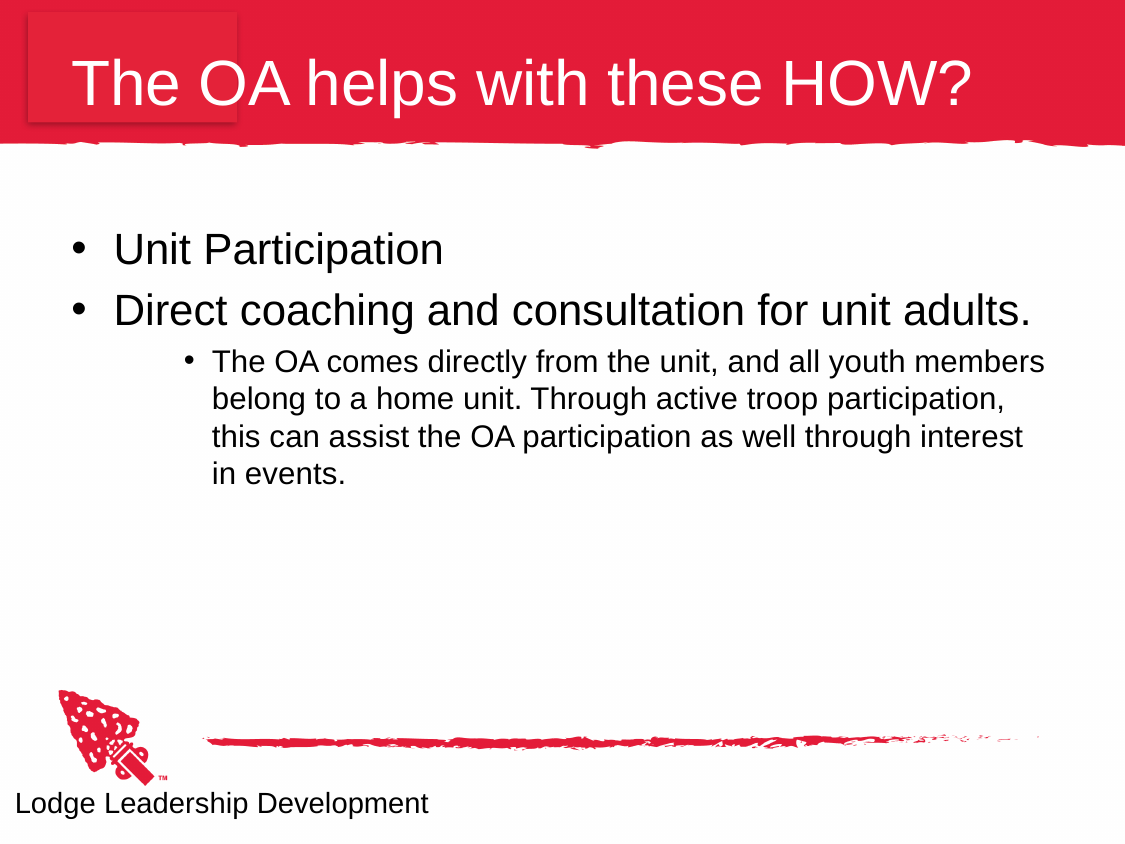

# The OA helps with these HOW?
Unit Participation
Direct coaching and consultation for unit adults.
The OA comes directly from the unit, and all youth members belong to a home unit. Through active troop participation, this can assist the OA participation as well through interest in events.

Lodge Leadership Development